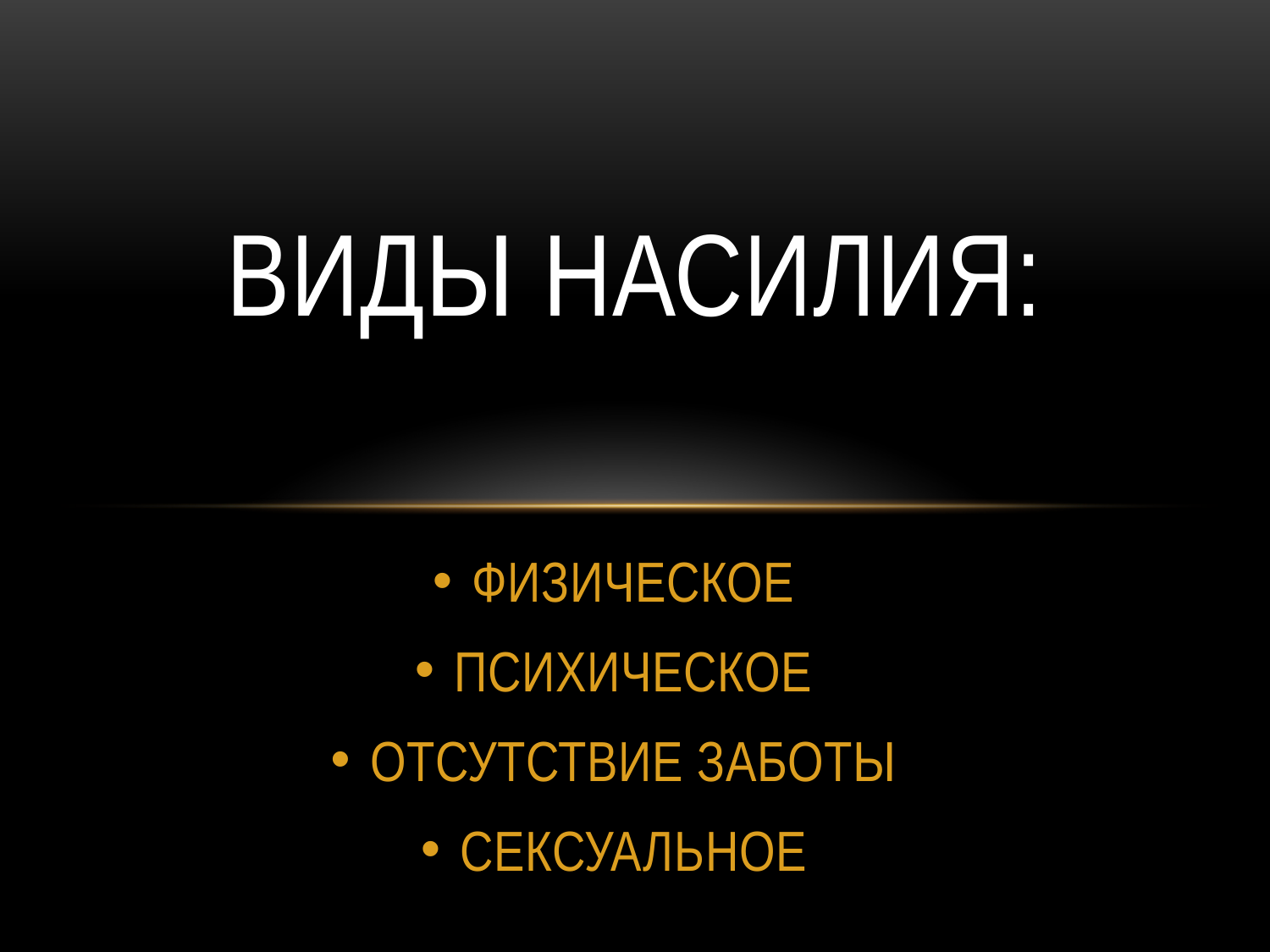

# ВИДЫ НАСИЛИЯ:
ФИЗИЧЕСКОЕ
ПСИХИЧЕСКОЕ
ОТСУТСТВИЕ ЗАБОТЫ
СЕКСУАЛЬНОЕ